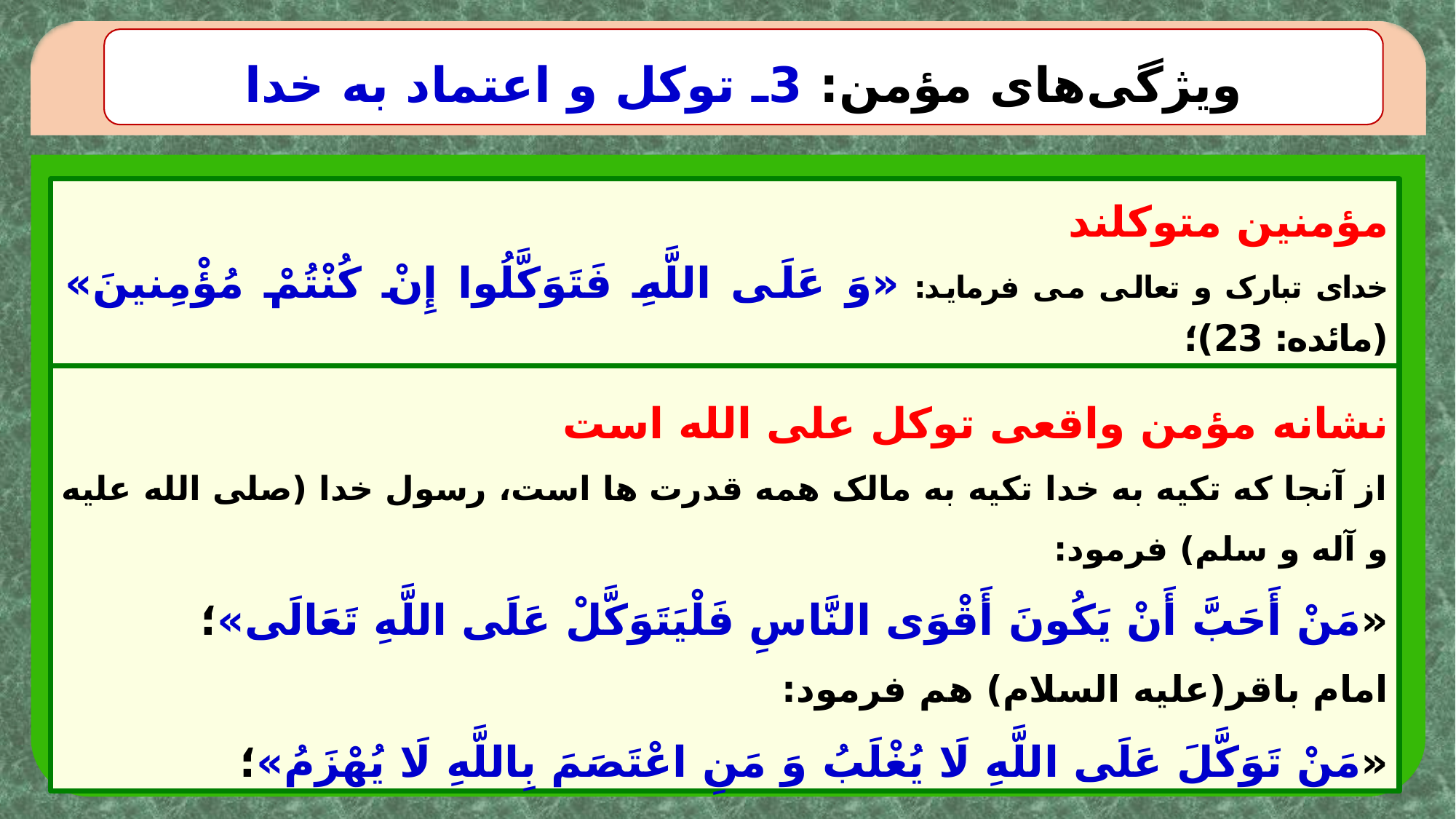

ویژگی‌های مؤمن: 3ـ توکل و اعتماد به خدا

مؤمنین متوکلند
خدای تبارک و تعالی می فرماید: «وَ عَلَى اللَّهِ فَتَوَكَّلُوا إِنْ‏ كُنْتُمْ‏ مُؤْمِنينَ»‏ (مائده: 23)؛

نشانه مؤمن واقعی توکل علی الله است
از آنجا که تکیه به خدا تکیه به مالک همه قدرت ها است، رسول خدا (صلی الله علیه و آله و سلم) فرمود:‏
«مَنْ أَحَبَّ أَنْ يَكُونَ أَقْوَى النَّاسِ فَلْيَتَوَكَّلْ عَلَى اللَّهِ تَعَالَى»؛
امام باقر(علیه السلام) هم فرمود:‏
«مَنْ‏ تَوَكَّلَ‏ عَلَى اللَّهِ لَا يُغْلَبُ وَ مَنِ اعْتَصَمَ بِاللَّهِ لَا يُهْزَمُ»؛